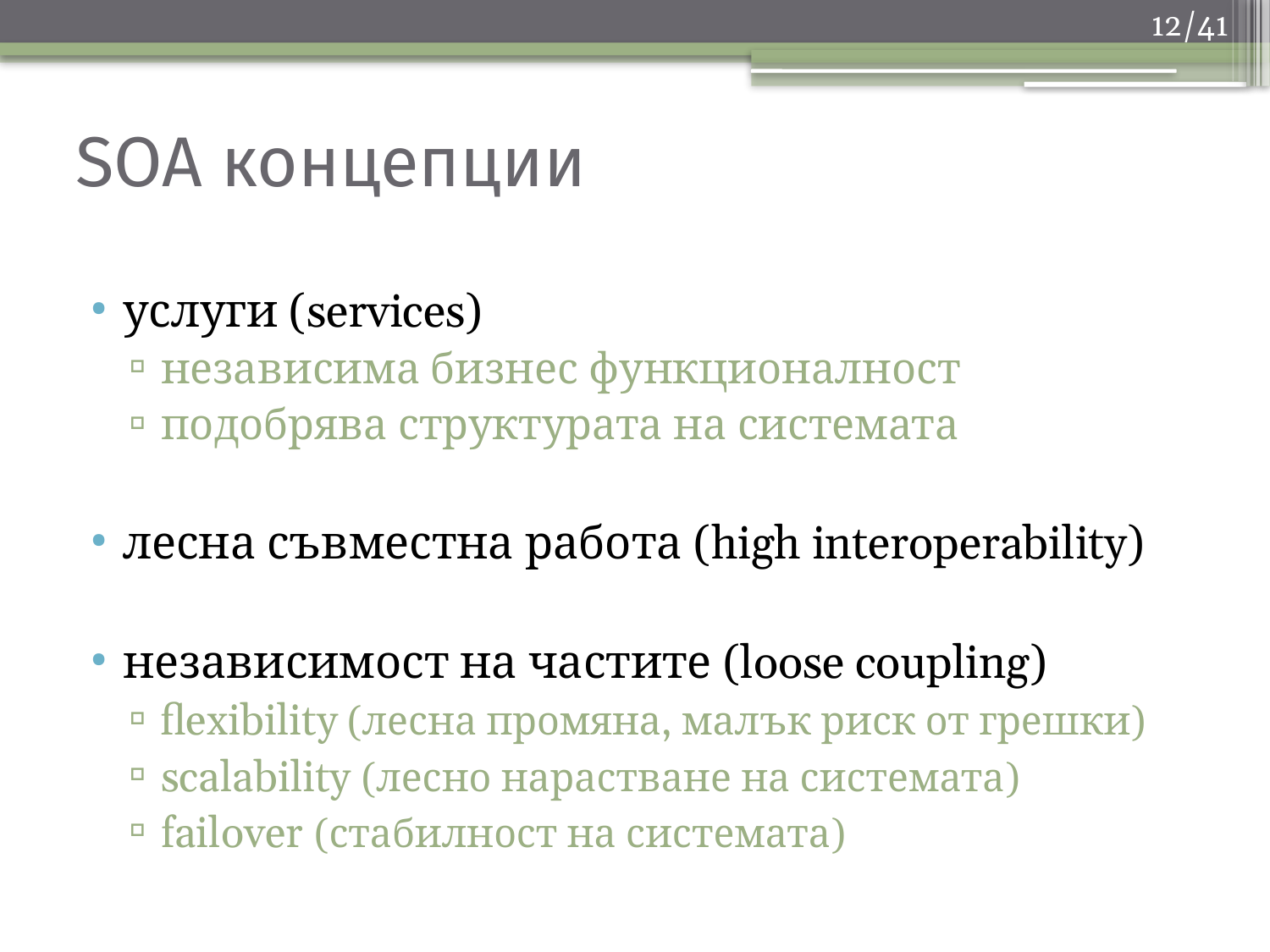

12/41
SOA концепции
услуги (services)
независима бизнес функционалност
подобрява структурата на системата

лесна съвместна работа (high interoperability)

независимост на частите (loose coupling)
flexibility (лесна промяна, малък риск от грешки)
scalability (лесно нарастване на системата)
failover (стабилност на системата)